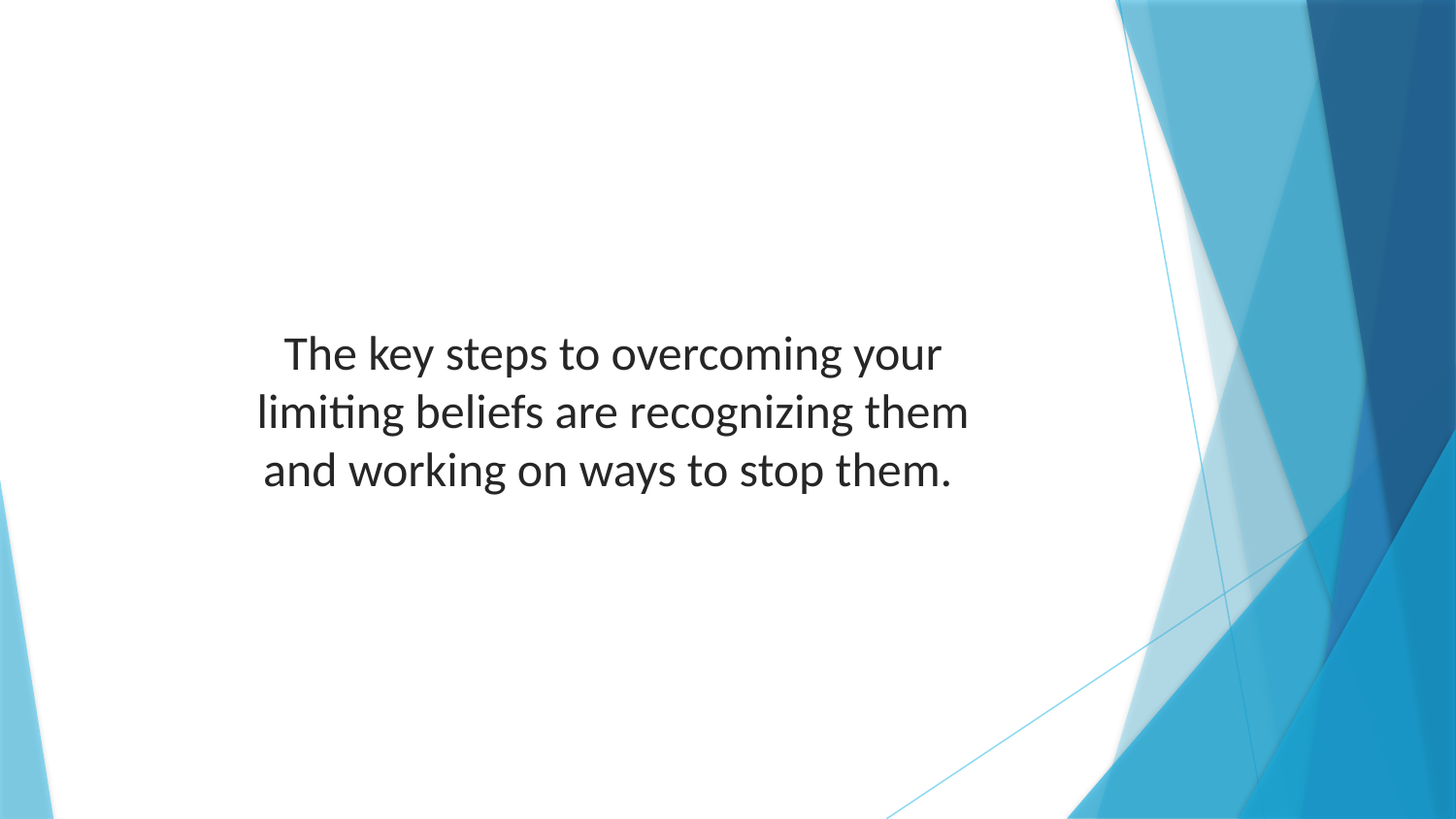

The key steps to overcoming your limiting beliefs are recognizing them and working on ways to stop them.